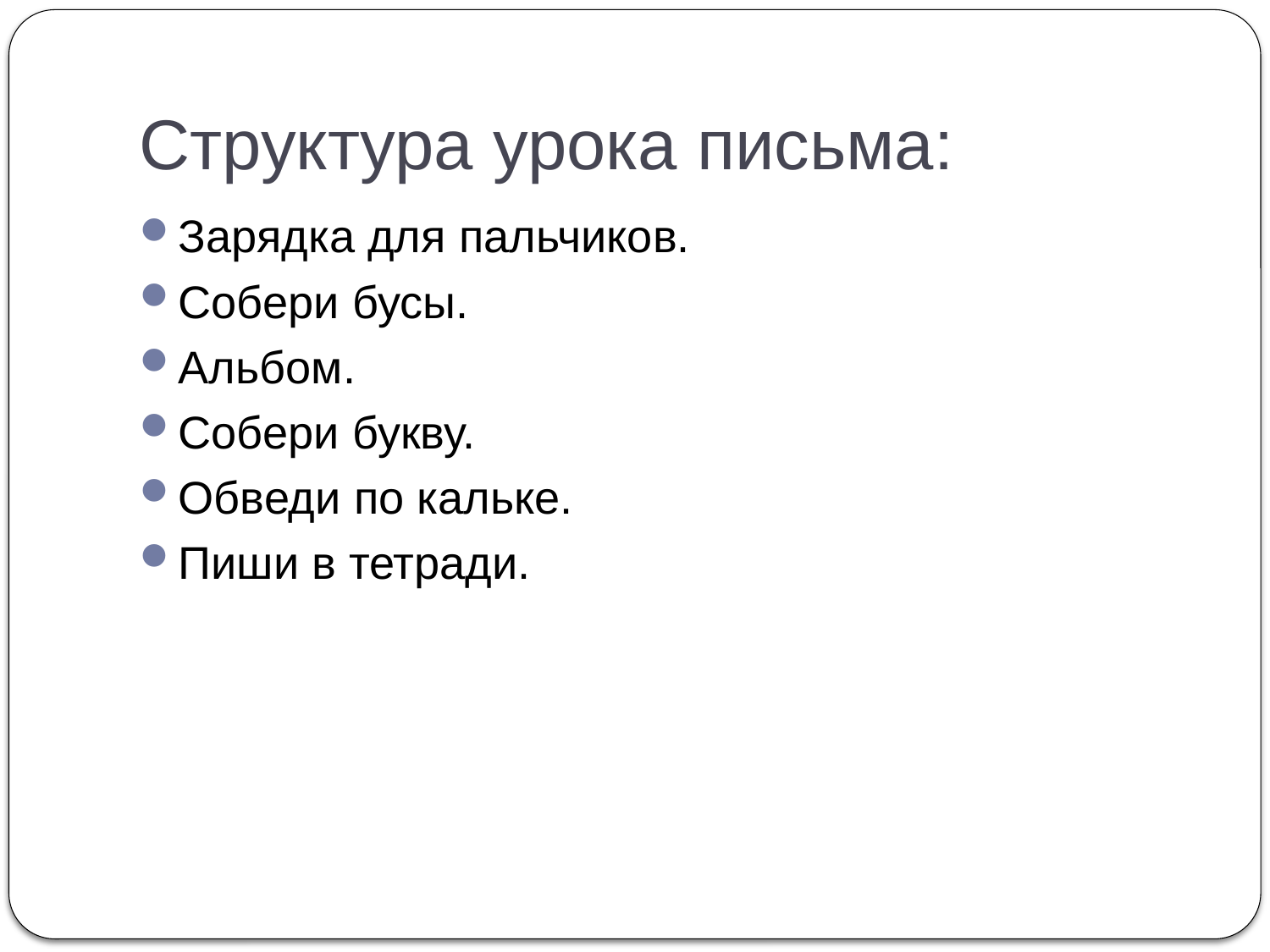

# Структура урока письма:
Зарядка для пальчиков.
Собери бусы.
Альбом.
Собери букву.
Обведи по кальке.
Пиши в тетради.